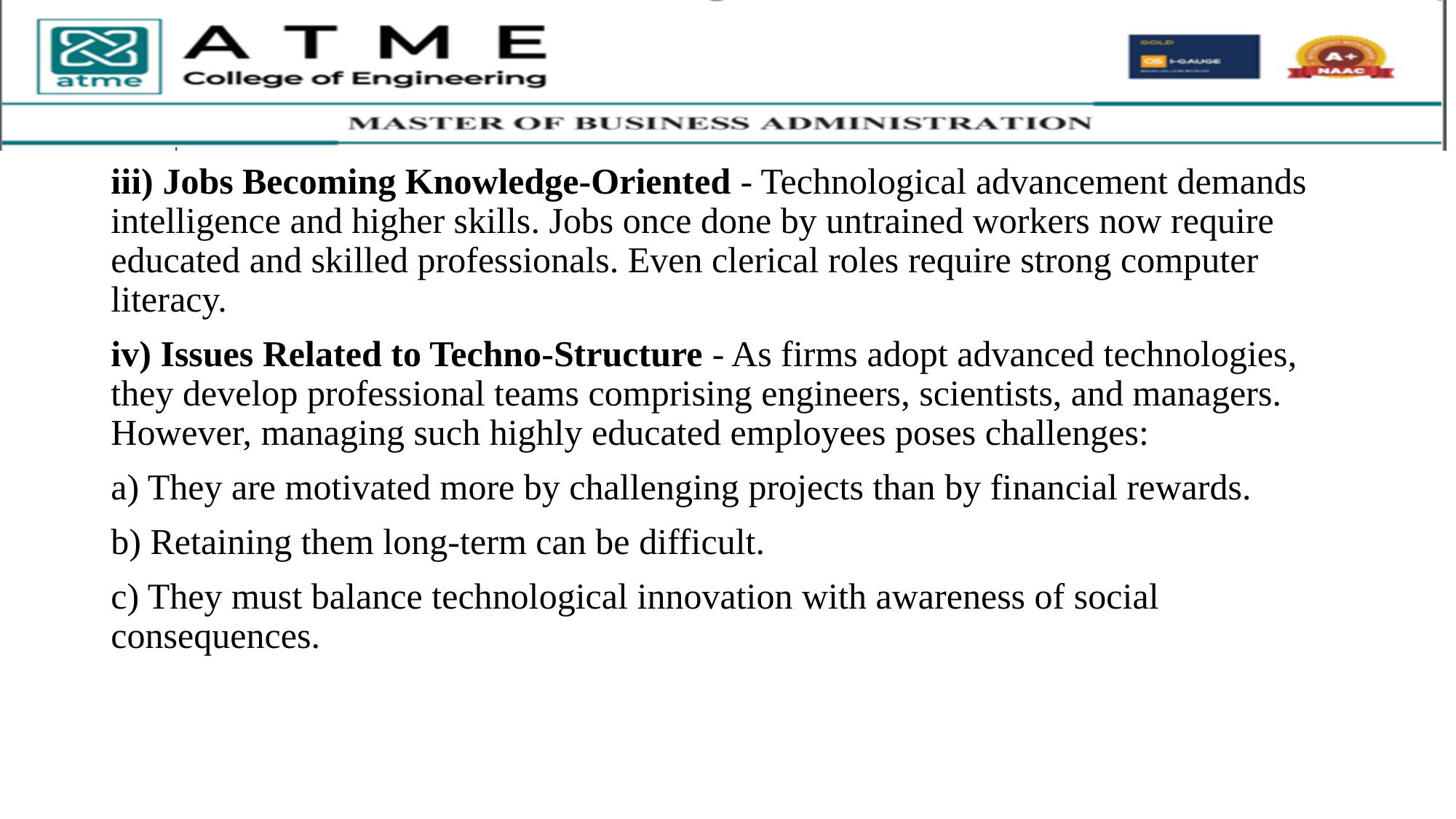

iii) Jobs Becoming Knowledge-Oriented - Technological advancement demands intelligence and higher skills. Jobs once done by untrained workers now require educated and skilled professionals. Even clerical roles require strong computer literacy.
iv) Issues Related to Techno-Structure - As firms adopt advanced technologies, they develop professional teams comprising engineers, scientists, and managers. However, managing such highly educated employees poses challenges:
a) They are motivated more by challenging projects than by financial rewards.
b) Retaining them long-term can be difficult.
c) They must balance technological innovation with awareness of social consequences.